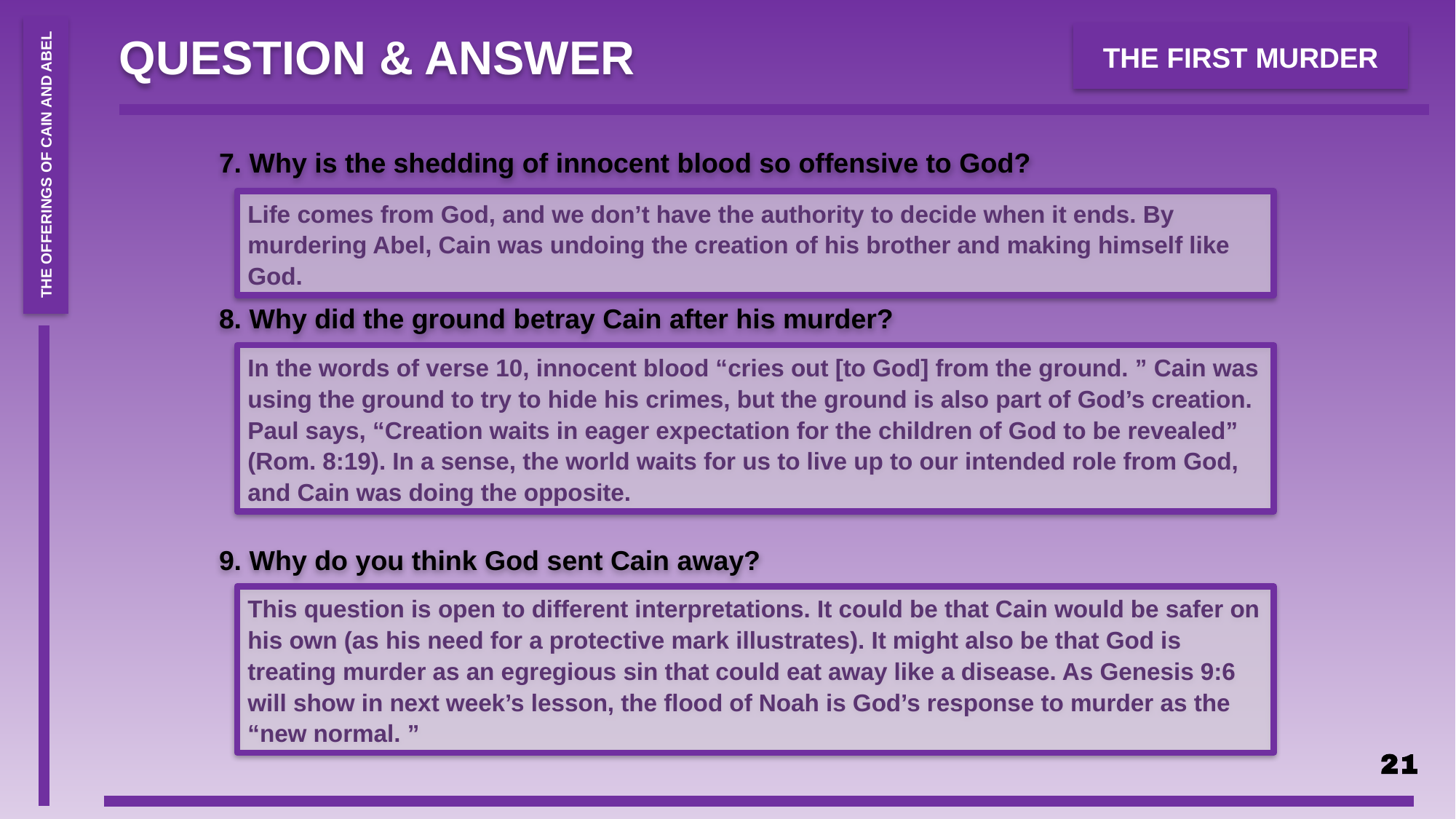

QUESTION & ANSWER
THE FIRST MURDER
7. Why is the shedding of innocent blood so offensive to God?

8. Why did the ground betray Cain after his murder?

9. Why do you think God sent Cain away?
The Offerings of Cain and Abel

Life comes from God, and we don’t have the authority to decide when it ends. By murdering Abel, Cain was undoing the creation of his brother and making himself like God.

In the words of verse 10, innocent blood “cries out [to God] from the ground. ” Cain was using the ground to try to hide his crimes, but the ground is also part of God’s creation. Paul says, “Creation waits in eager expectation for the children of God to be revealed” (Rom. 8:19). In a sense, the world waits for us to live up to our intended role from God, and Cain was doing the opposite.
This question is open to different interpretations. It could be that Cain would be safer on his own (as his need for a protective mark illustrates). It might also be that God is treating murder as an egregious sin that could eat away like a disease. As Genesis 9:6 will show in next week’s lesson, the flood of Noah is God’s response to murder as the “new normal. ”
21